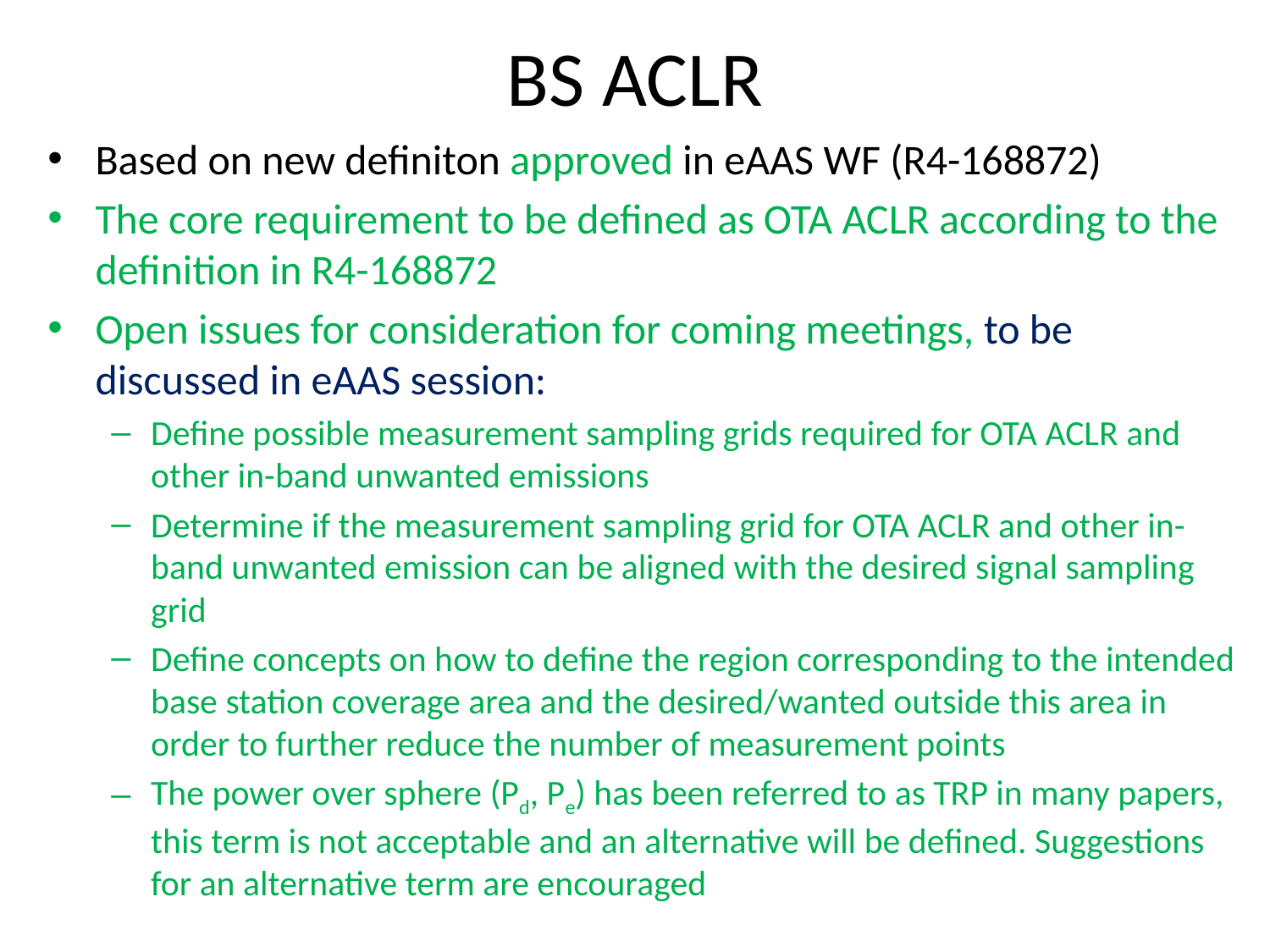

# BS ACLR
Based on new definiton approved in eAAS WF (R4-168872)
The core requirement to be defined as OTA ACLR according to the definition in R4-168872
Open issues for consideration for coming meetings, to be discussed in eAAS session:
Define possible measurement sampling grids required for OTA ACLR and other in-band unwanted emissions
Determine if the measurement sampling grid for OTA ACLR and other in-band unwanted emission can be aligned with the desired signal sampling grid
Define concepts on how to define the region corresponding to the intended base station coverage area and the desired/wanted outside this area in order to further reduce the number of measurement points
The power over sphere (Pd, Pe) has been referred to as TRP in many papers, this term is not acceptable and an alternative will be defined. Suggestions for an alternative term are encouraged